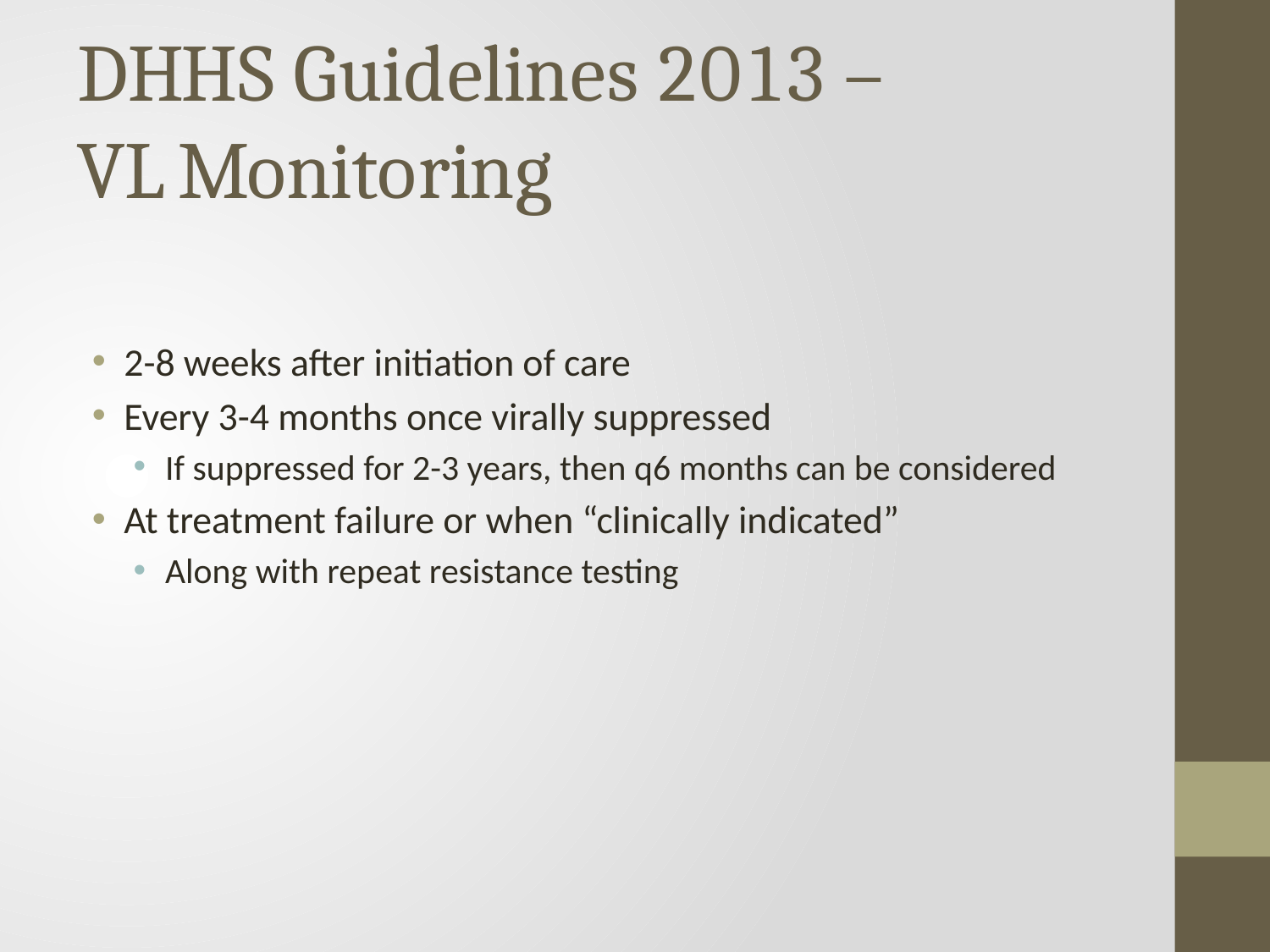

# DHHS Guidelines 2013 – VL Monitoring

2-8 weeks after initiation of care
Every 3-4 months once virally suppressed
If suppressed for 2-3 years, then q6 months can be considered
At treatment failure or when “clinically indicated”
Along with repeat resistance testing